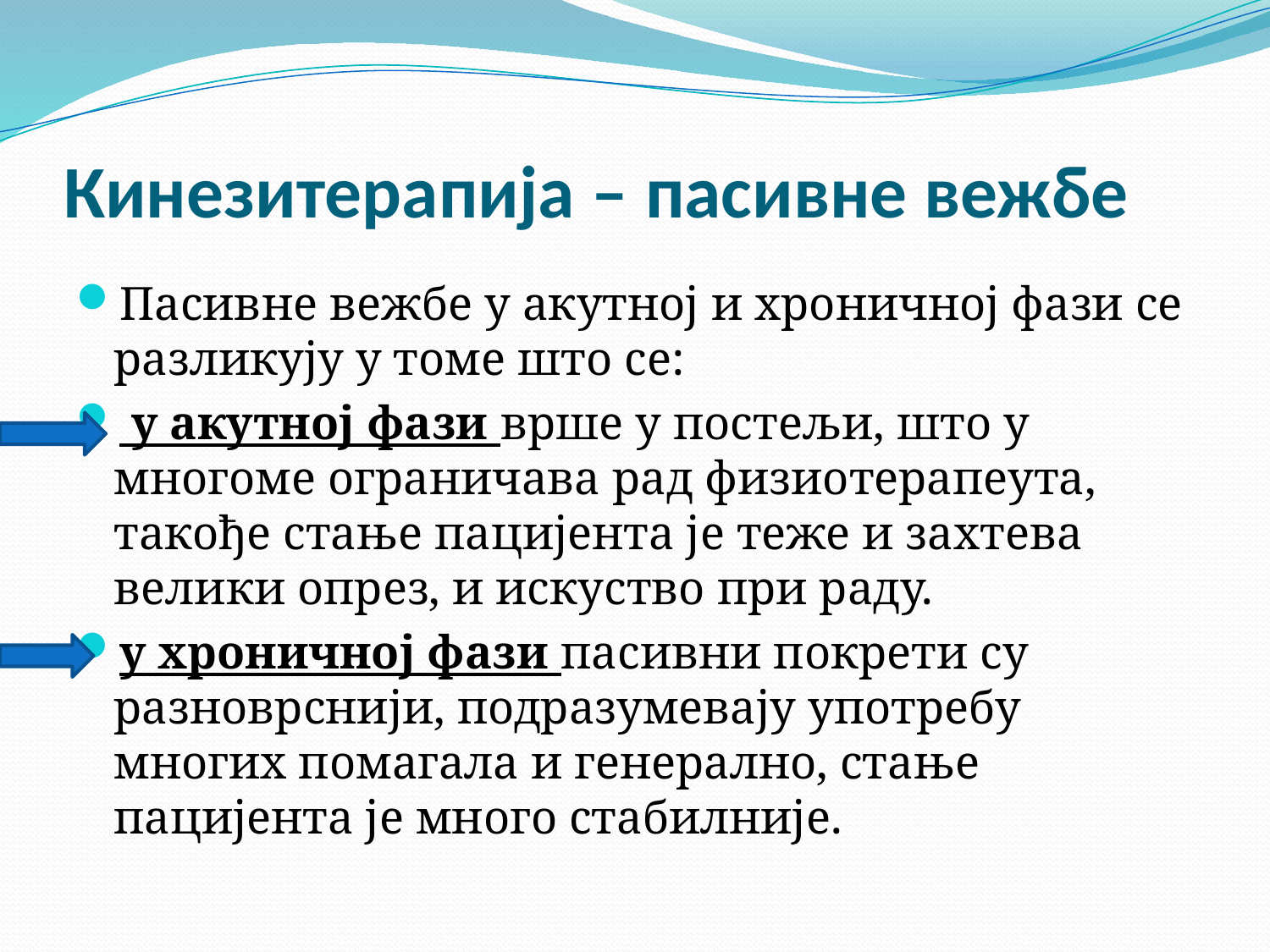

# Кинезитерапија – пасивне вежбе
Пасивне вежбе у акутној и хроничној фази се разликују у томе што се:
 у акутној фази врше у постељи, што у многоме ограничава рад физиотерапеута, такође стање пацијента је теже и захтева велики опрез, и искуство при раду.
у хроничној фази пасивни покрети су разноврснији, подразумевају употребу многих помагала и генерално, стање пацијента је много стабилније.